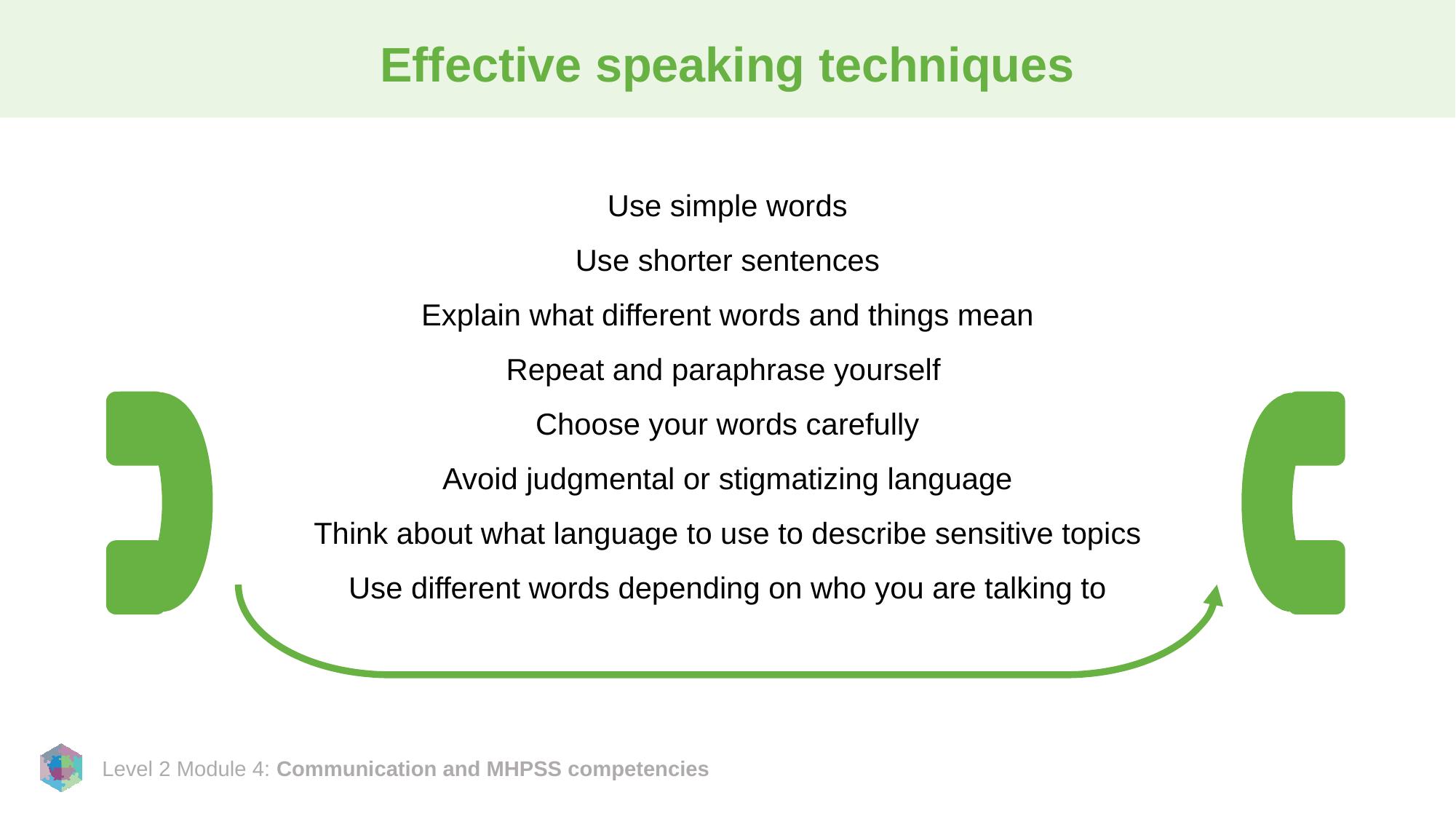

# Effective speaking techniques

Use simple words
Use shorter sentences
Explain what different words and things mean
Repeat and paraphrase yourself
Choose your words carefully
Avoid judgmental or stigmatizing language
Think about what language to use to describe sensitive topics
Use different words depending on who you are talking to